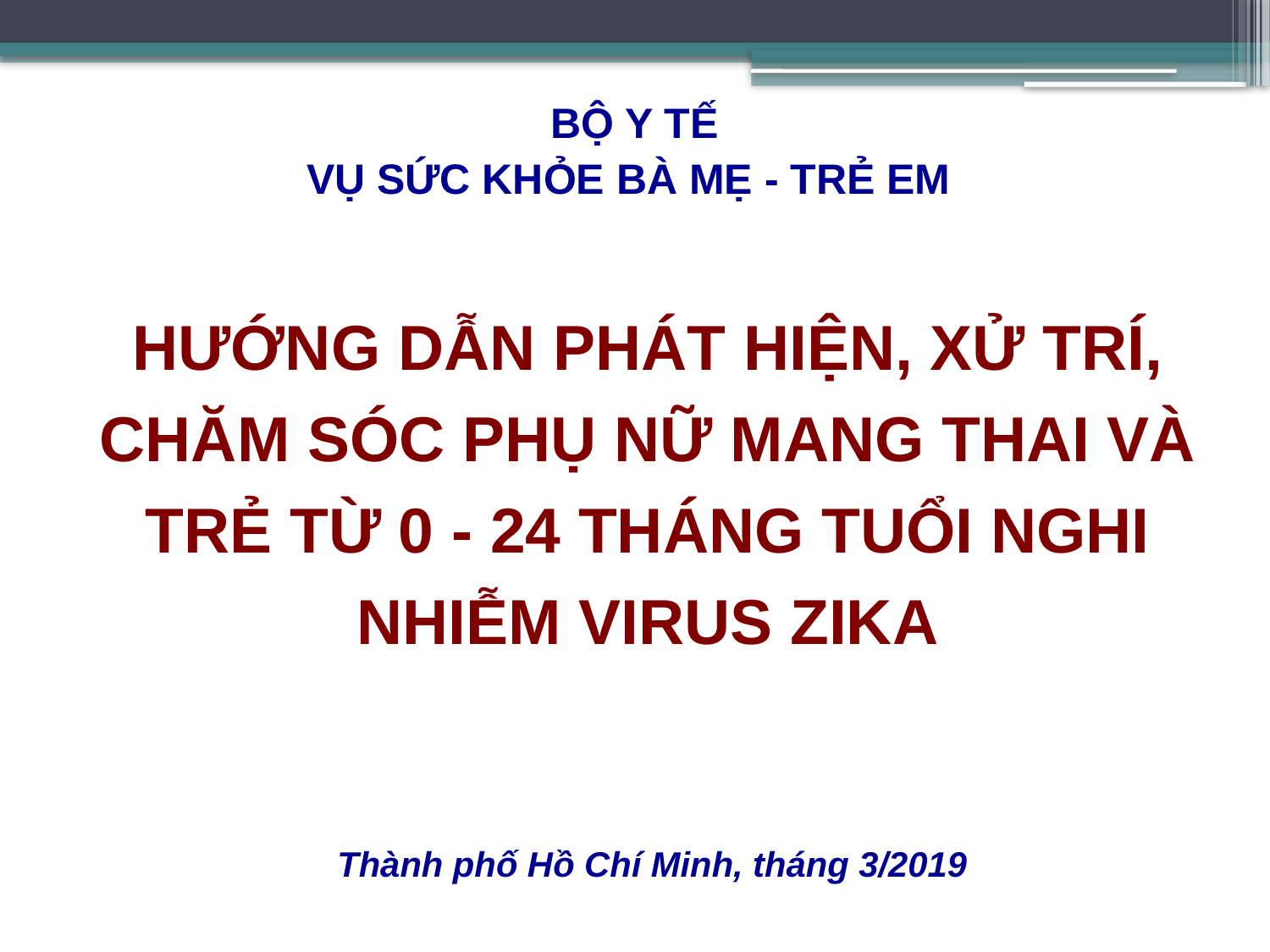

BỘ Y TẾ
VỤ SỨC KHỎE BÀ MẸ - TRẺ EM
HƯỚNG DẪN PHÁT HIỆN, XỬ TRÍ, CHĂM SÓC PHỤ NỮ MANG THAI VÀ TRẺ TỪ 0 - 24 THÁNG TUỔI NGHI NHIỄM VIRUS ZIKA

Thành phố Hồ Chí Minh, tháng 3/2019